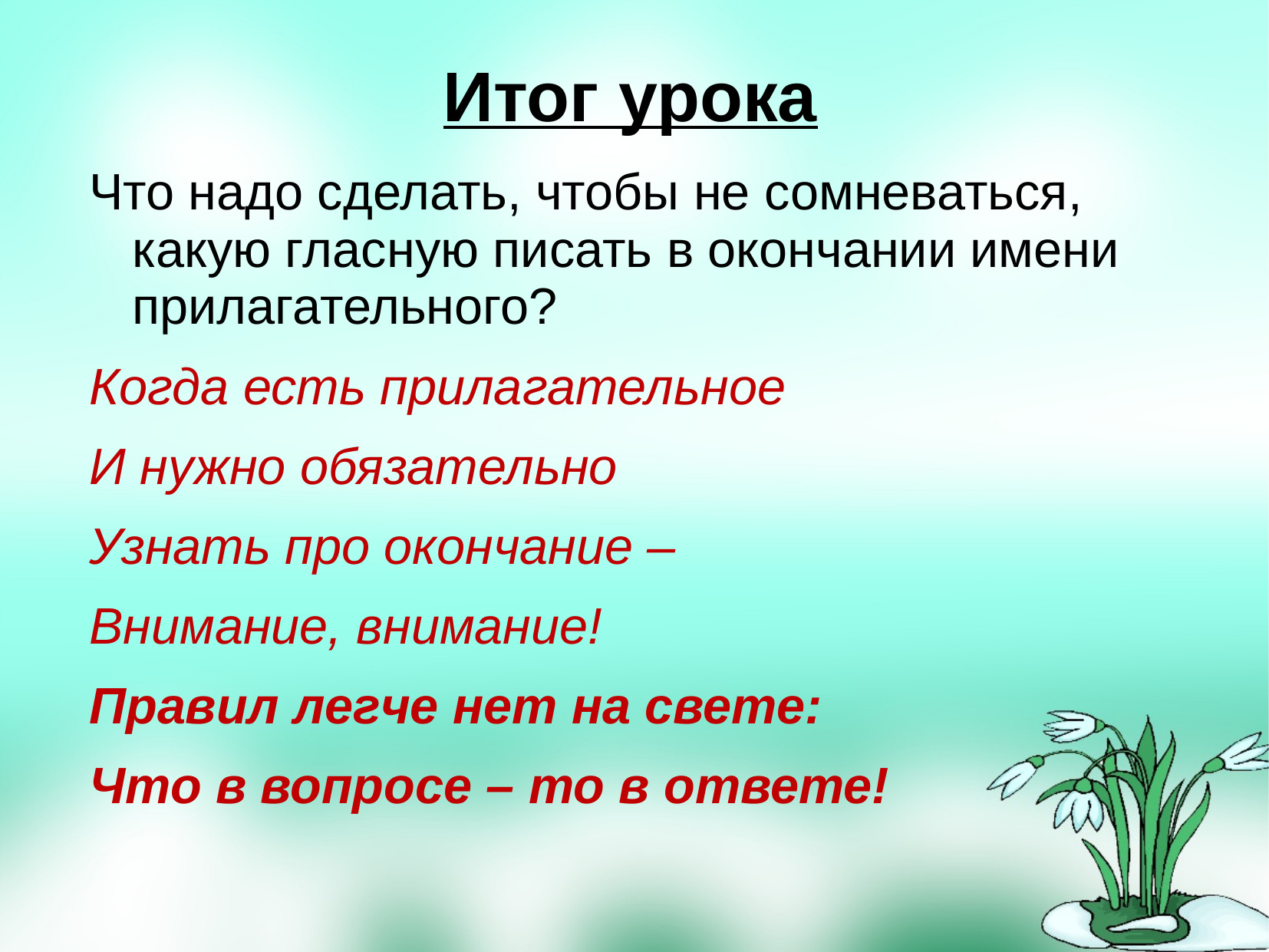

# Итог урока
Что надо сделать, чтобы не сомневаться, какую гласную писать в окончании имени прилагательного?
Когда есть прилагательное
И нужно обязательно
Узнать про окончание –
Внимание, внимание!
Правил легче нет на свете:
Что в вопросе – то в ответе!